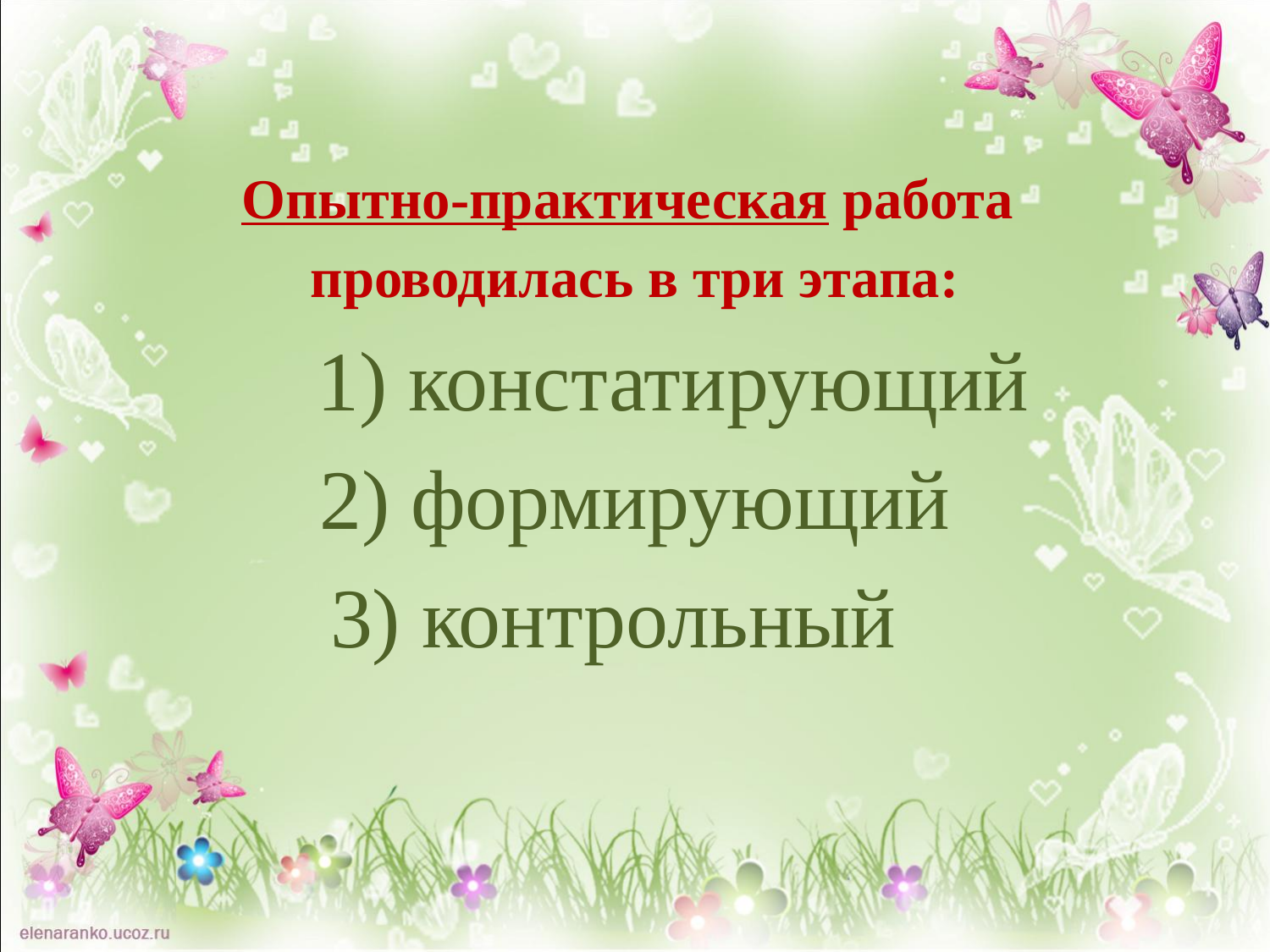

Опытно-практическая работа
проводилась в три этапа:
                 1) констатирующий
2) формирующий
            3) контрольный